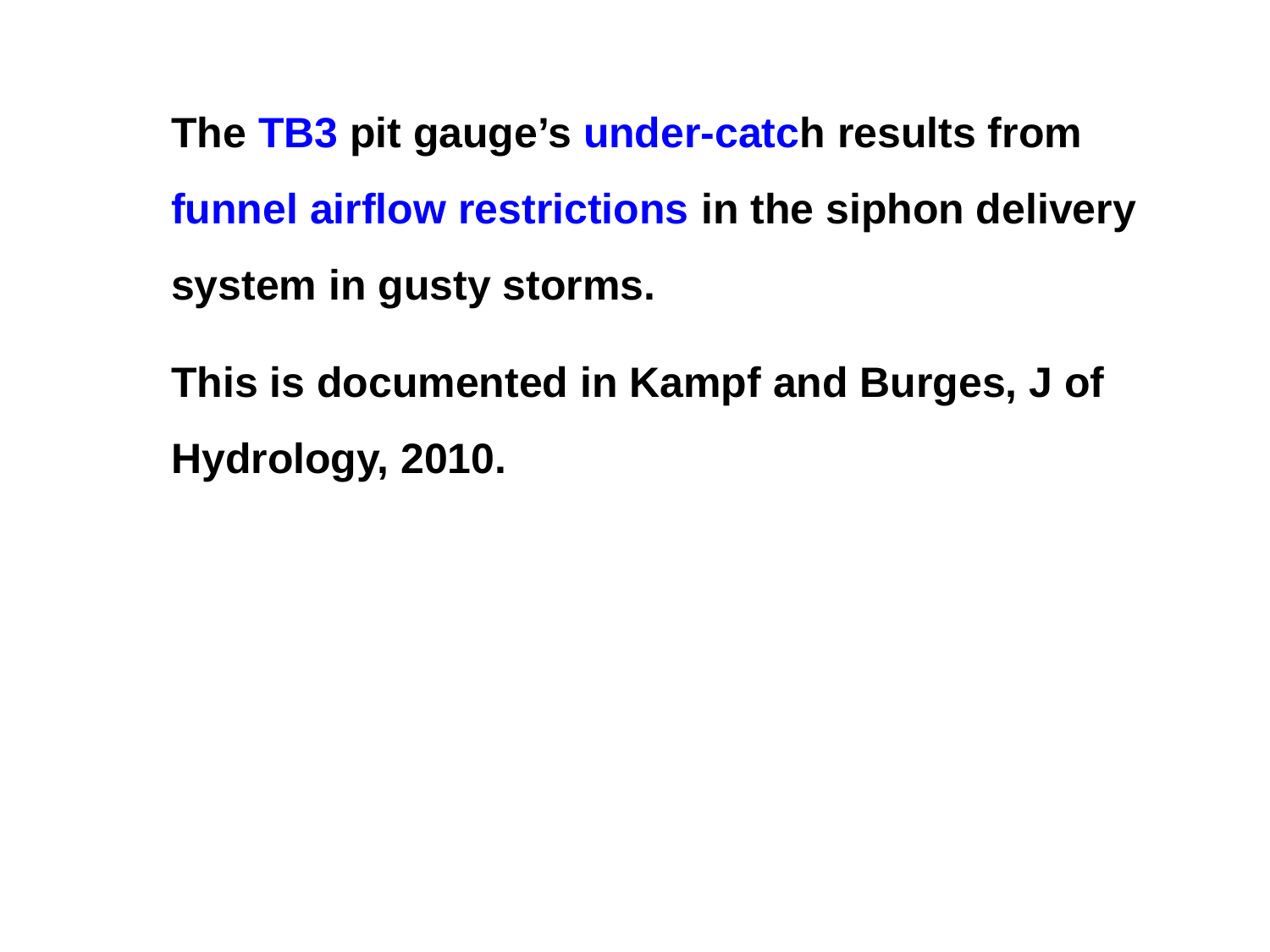

The TB3 pit gauge’s under-catch results from funnel airflow restrictions in the siphon delivery system in gusty storms.
This is documented in Kampf and Burges, J of Hydrology, 2010.